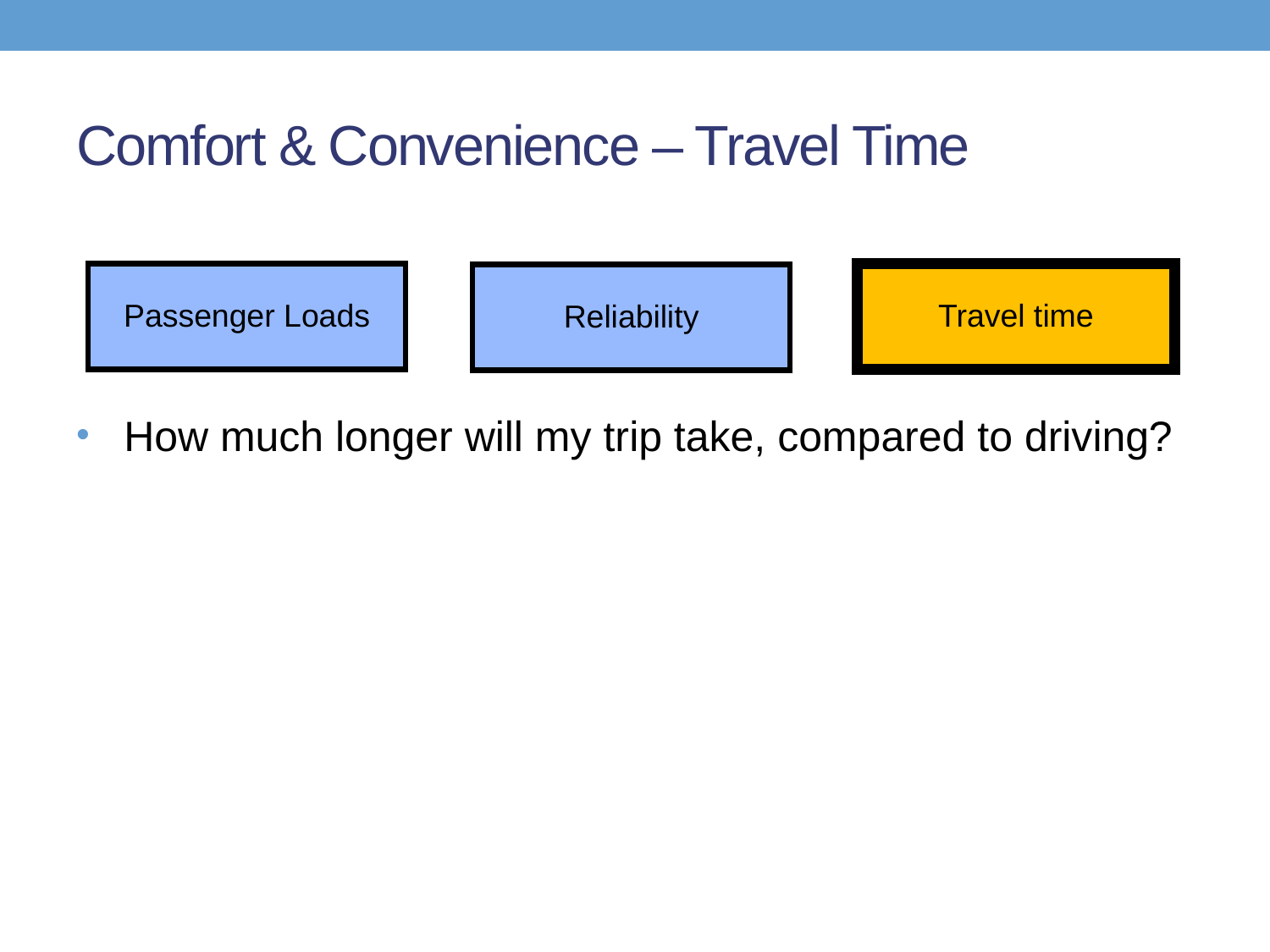

# Comfort & Convenience – Travel Time
Passenger Loads
Travel time
Reliability
How much longer will my trip take, compared to driving?